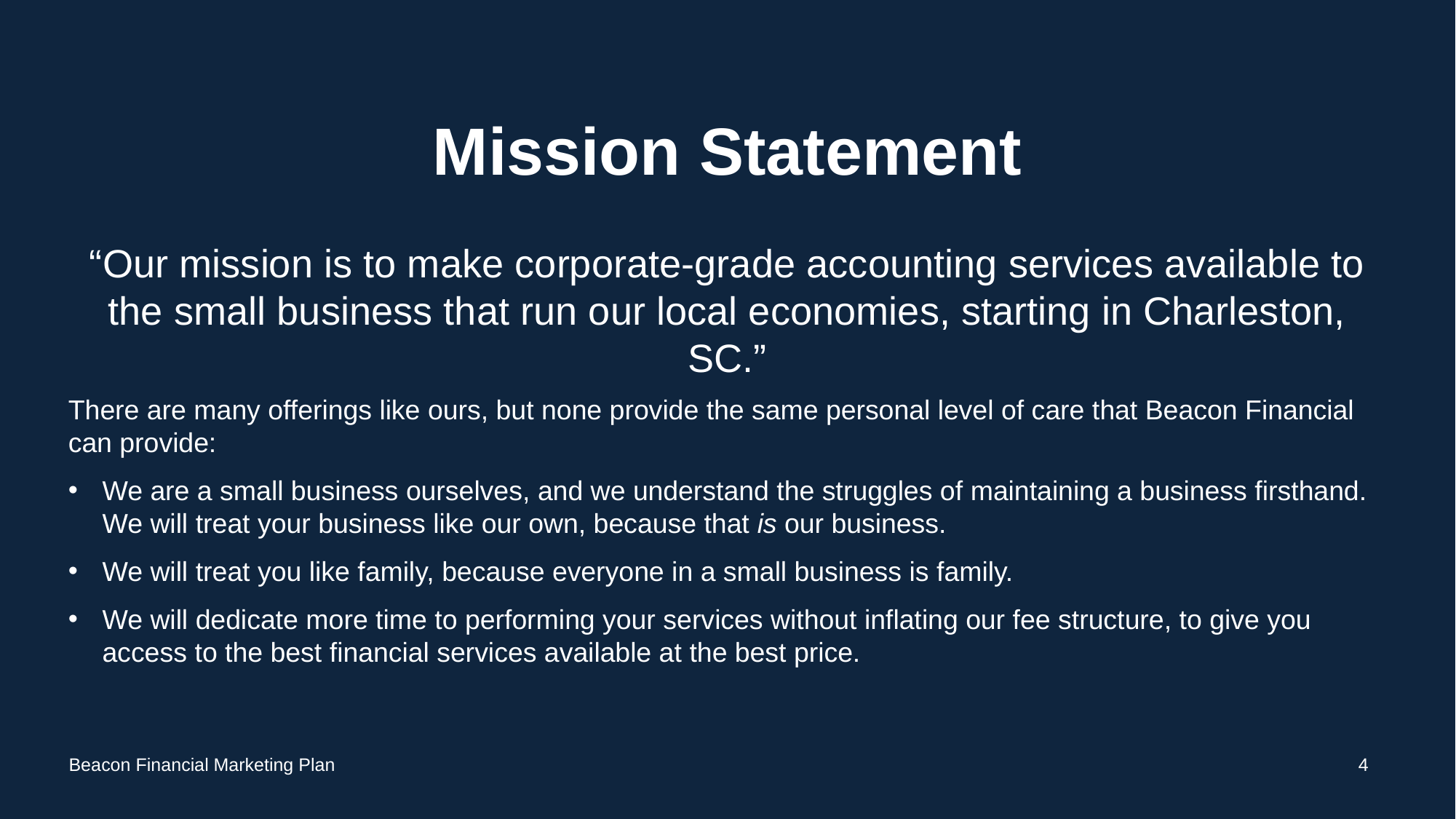

# Mission Statement
“Our mission is to make corporate-grade accounting services available to the small business that run our local economies, starting in Charleston, SC.”
There are many offerings like ours, but none provide the same personal level of care that Beacon Financial can provide:
We are a small business ourselves, and we understand the struggles of maintaining a business firsthand. We will treat your business like our own, because that is our business.
We will treat you like family, because everyone in a small business is family.
We will dedicate more time to performing your services without inflating our fee structure, to give you access to the best financial services available at the best price.

4
Beacon Financial Marketing Plan